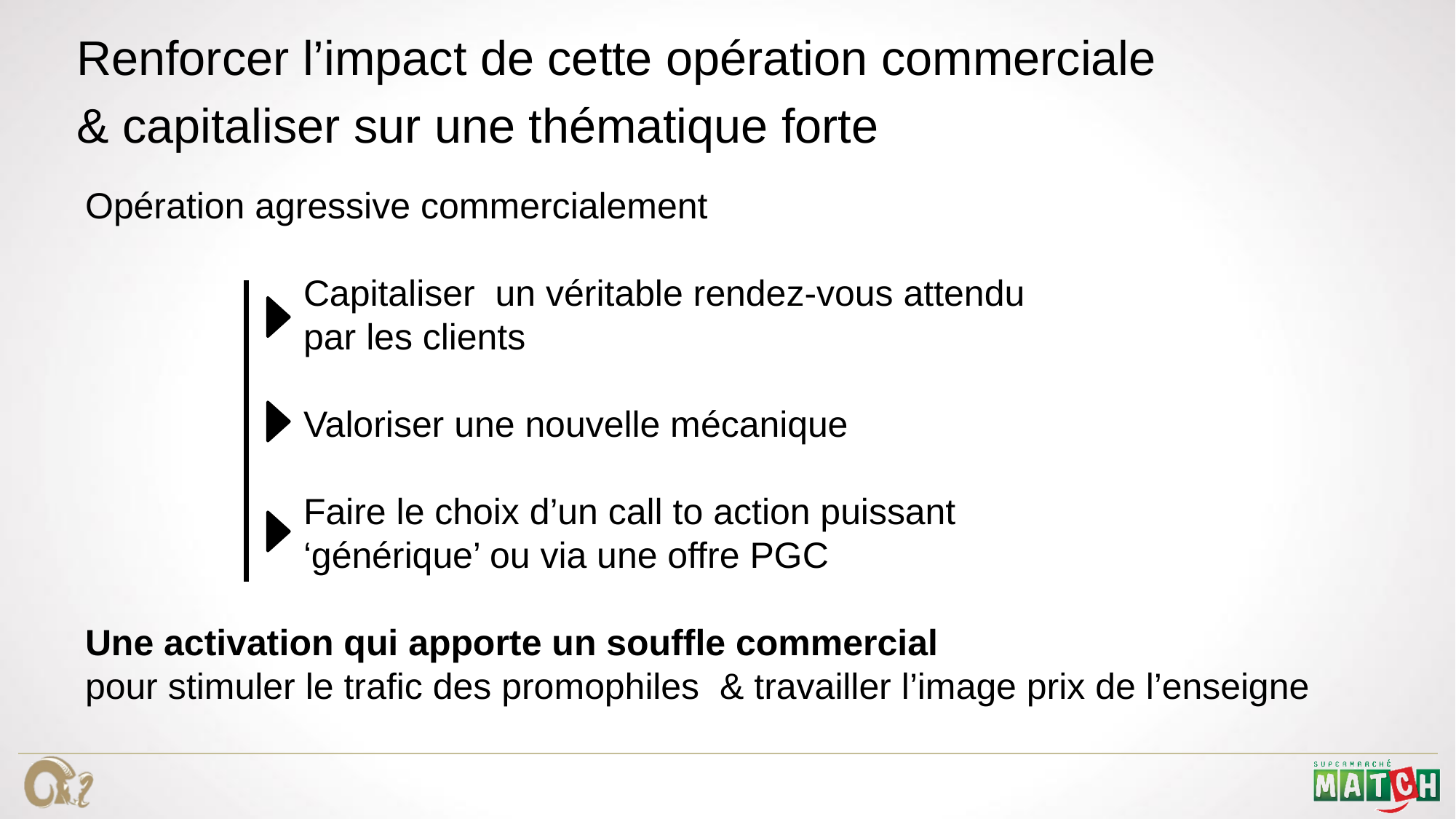

Renforcer l’impact de cette opération commerciale
& capitaliser sur une thématique forte

Opération agressive commercialement
		Capitaliser  un véritable rendez-vous attendu
		par les clients

		Valoriser une nouvelle mécanique

		Faire le choix d’un call to action puissant
		‘générique’ ou via une offre PGC

Une activation qui apporte un souffle commercial
pour stimuler le trafic des promophiles  & travailler l’image prix de l’enseigne